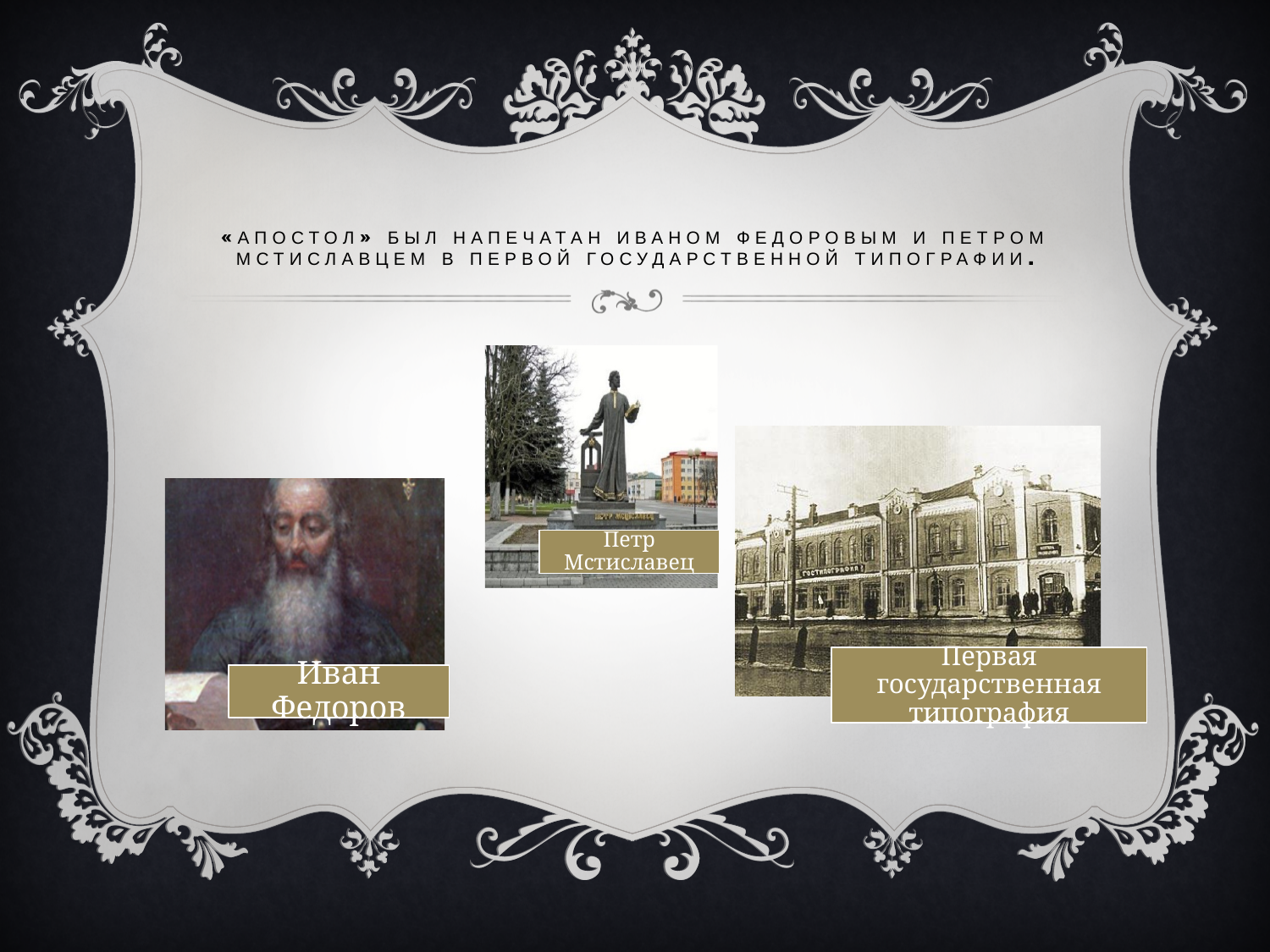

# «Апостол» был напечатан Иваном Федоровым и Петром Мстиславцем в первой государственной типографии.
Петр Мстиславец
Первая государственная типография
Иван Федоров